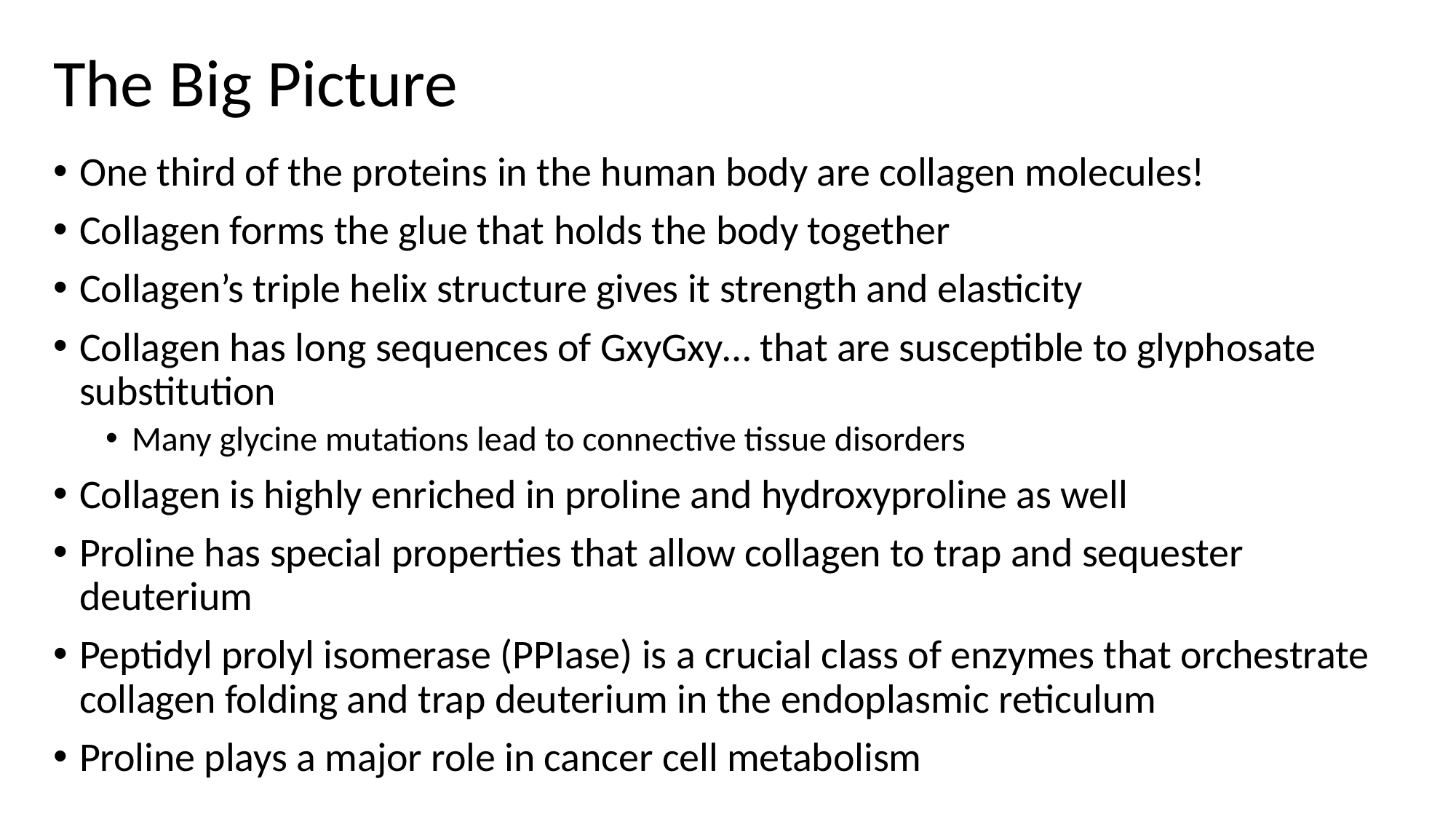

# The Big Picture
One third of the proteins in the human body are collagen molecules!
Collagen forms the glue that holds the body together
Collagen’s triple helix structure gives it strength and elasticity
Collagen has long sequences of GxyGxy… that are susceptible to glyphosate substitution
Many glycine mutations lead to connective tissue disorders
Collagen is highly enriched in proline and hydroxyproline as well
Proline has special properties that allow collagen to trap and sequester deuterium
Peptidyl prolyl isomerase (PPIase) is a crucial class of enzymes that orchestrate collagen folding and trap deuterium in the endoplasmic reticulum
Proline plays a major role in cancer cell metabolism